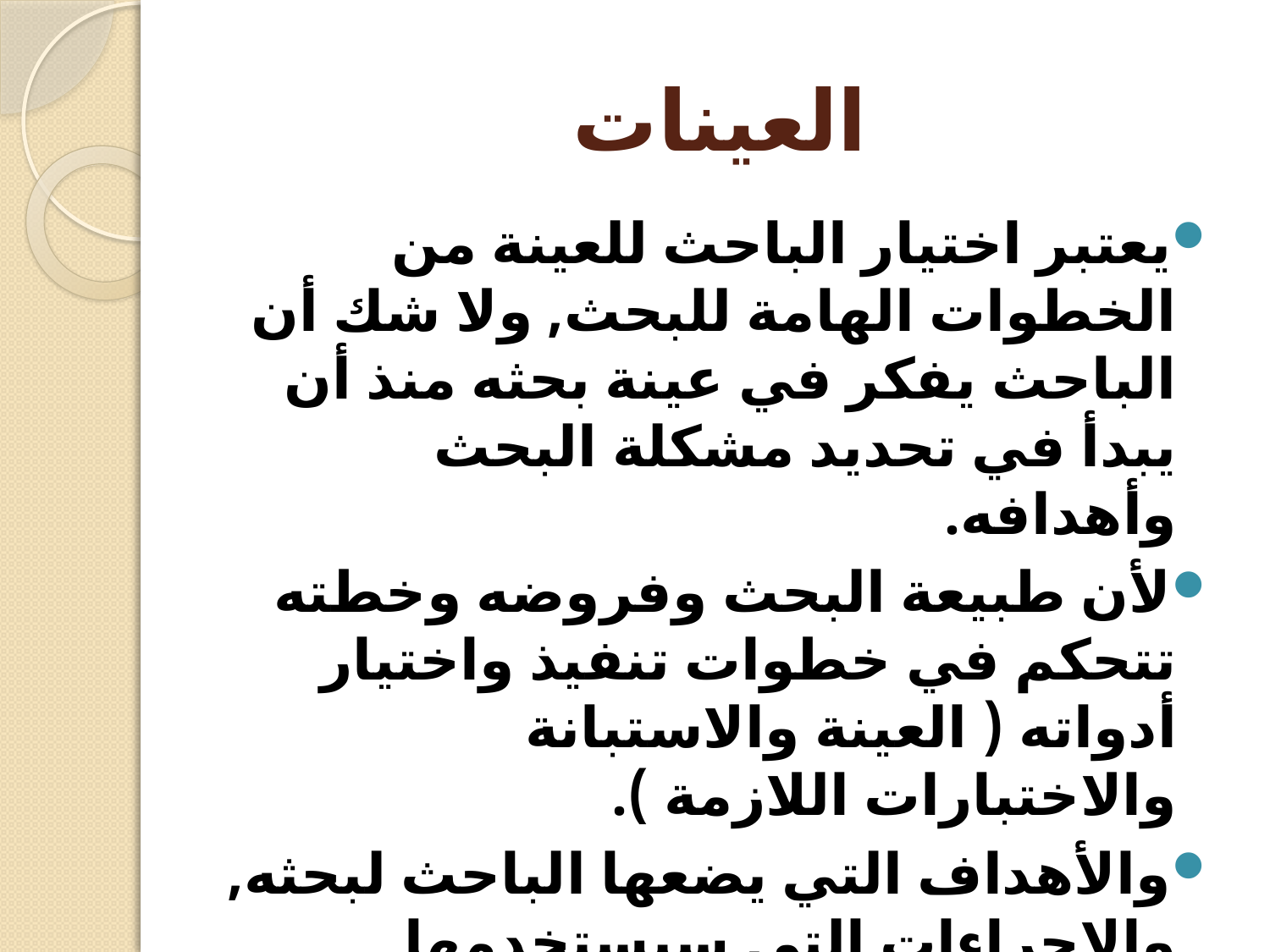

# العينات
يعتبر اختيار الباحث للعينة من الخطوات الهامة للبحث, ولا شك أن الباحث يفكر في عينة بحثه منذ أن يبدأ في تحديد مشكلة البحث وأهدافه.
لأن طبيعة البحث وفروضه وخطته تتحكم في خطوات تنفيذ واختيار أدواته ( العينة والاستبانة والاختبارات اللازمة ).
والأهداف التي يضعها الباحث لبحثه, والاجراءات التي سيستخدمها ستحدد طبيعة العينة التي سيختارها.